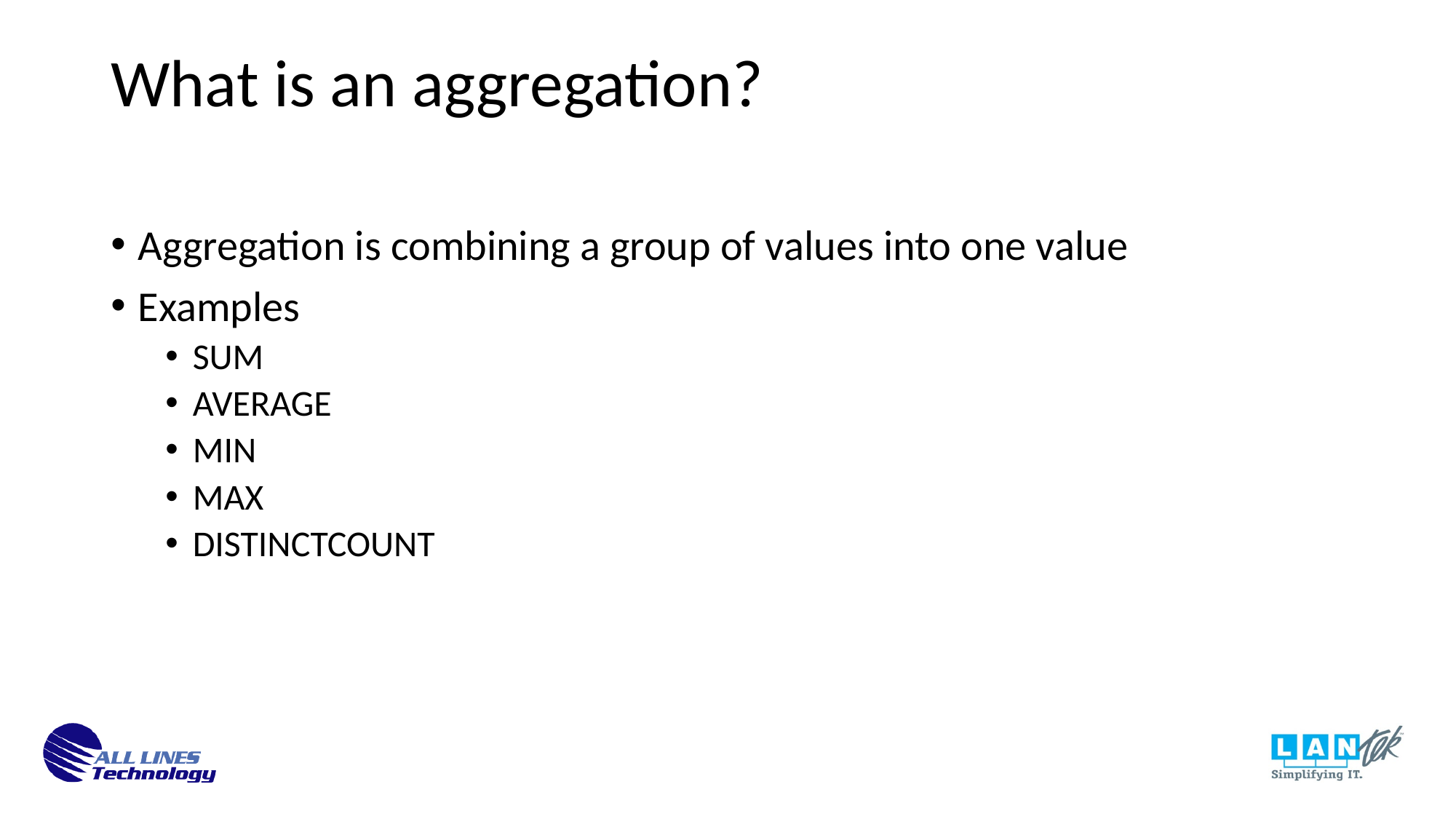

What is an aggregation?
Aggregation is combining a group of values into one value
Examples
SUM
AVERAGE
MIN
MAX
DISTINCTCOUNT